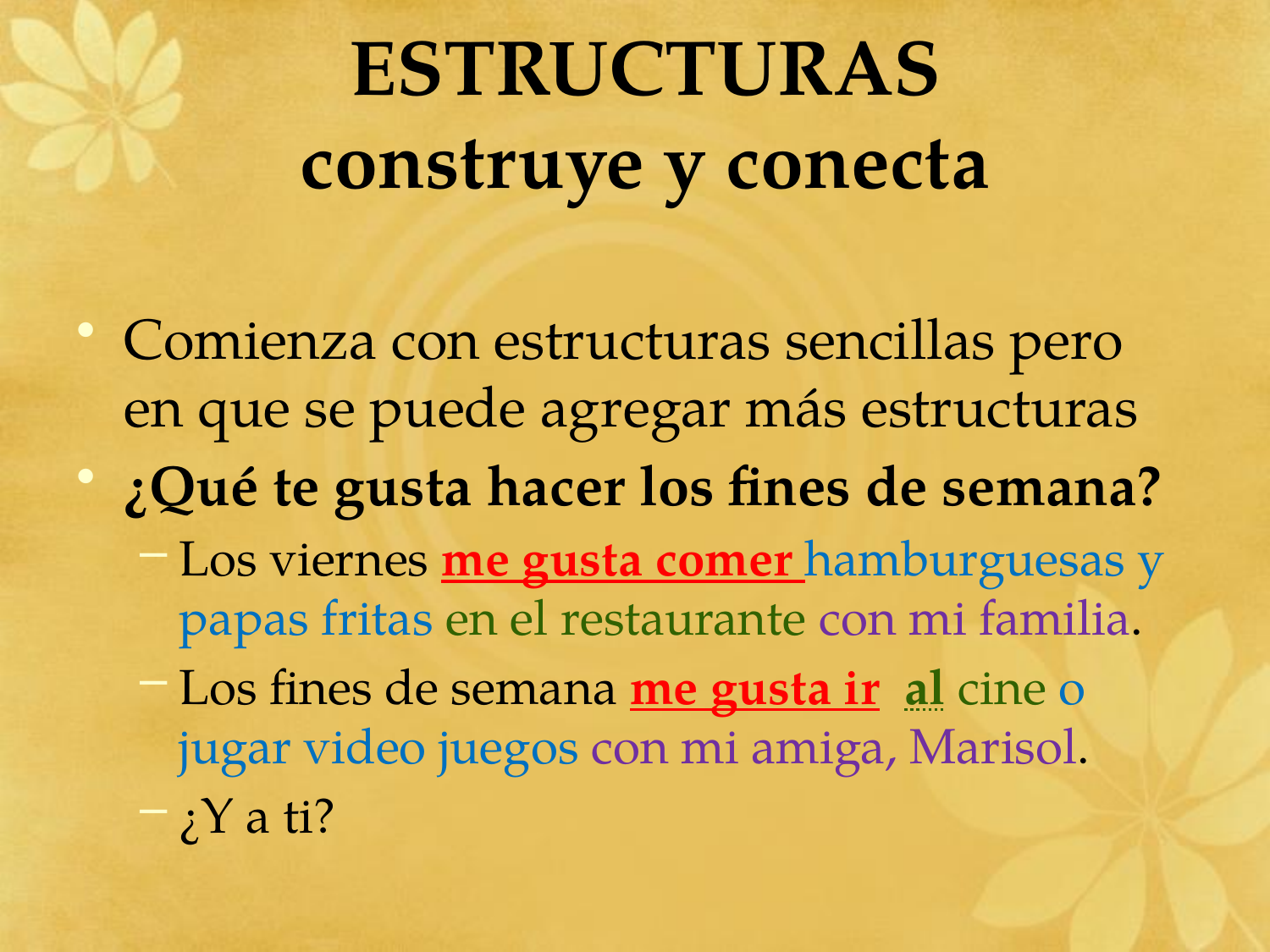

# ESTRUCTURAS construye y conecta
Comienza con estructuras sencillas pero en que se puede agregar más estructuras
¿Qué te gusta hacer los fines de semana?
Los viernes me gusta comer hamburguesas y papas fritas en el restaurante con mi familia.
Los fines de semana me gusta ir  al cine o jugar video juegos con mi amiga, Marisol.
¿Y a ti?